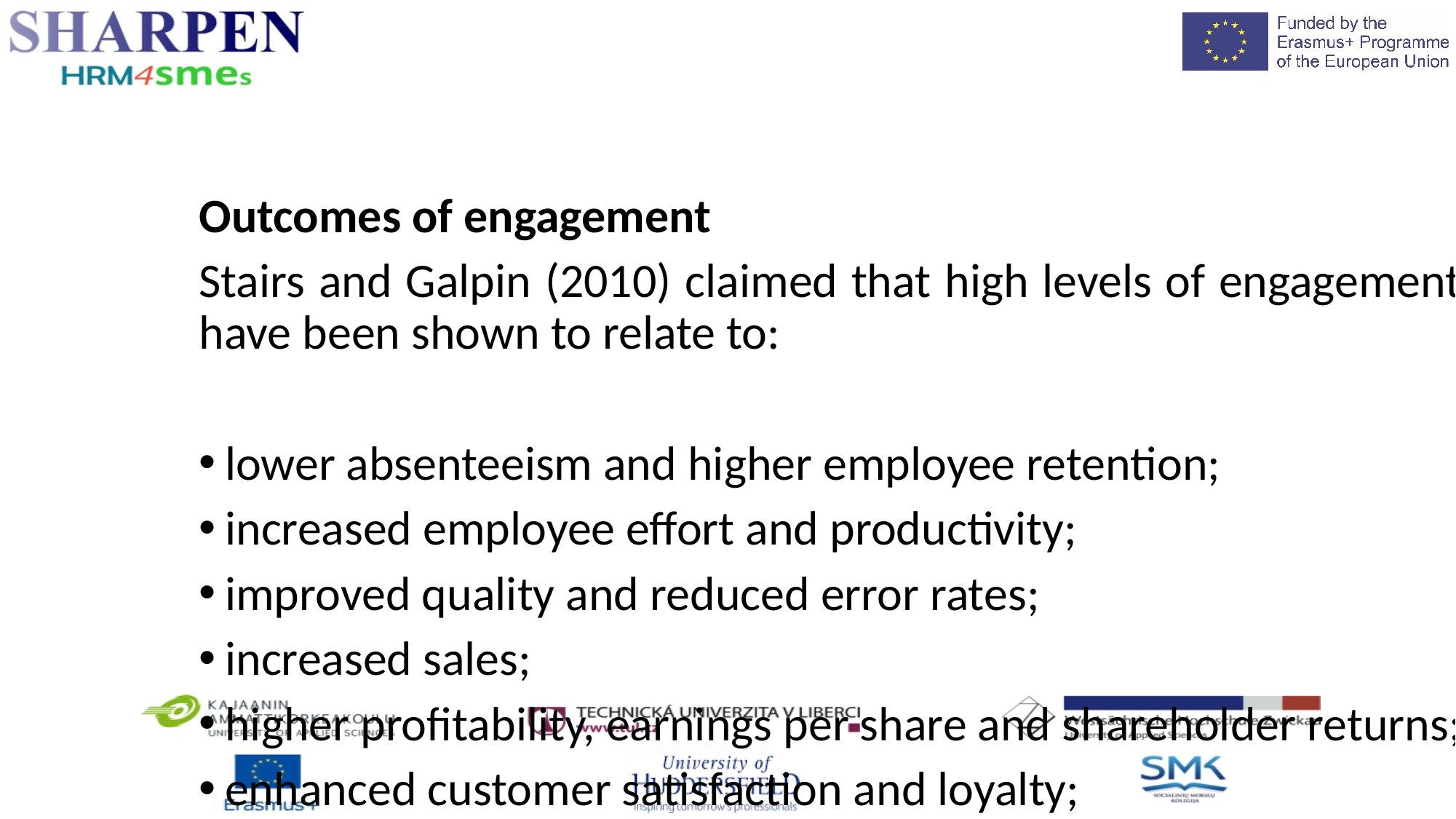

Outcomes of engagement
Stairs and Galpin (2010) claimed that high levels of engagement have been shown to relate to:

lower absenteeism and higher employee retention;
increased employee effort and productivity;
improved quality and reduced error rates;
increased sales;
higher profitability, earnings per share and shareholder returns;
enhanced customer satisfaction and loyalty;
faster business growth; and
 higher likelihood of business success.